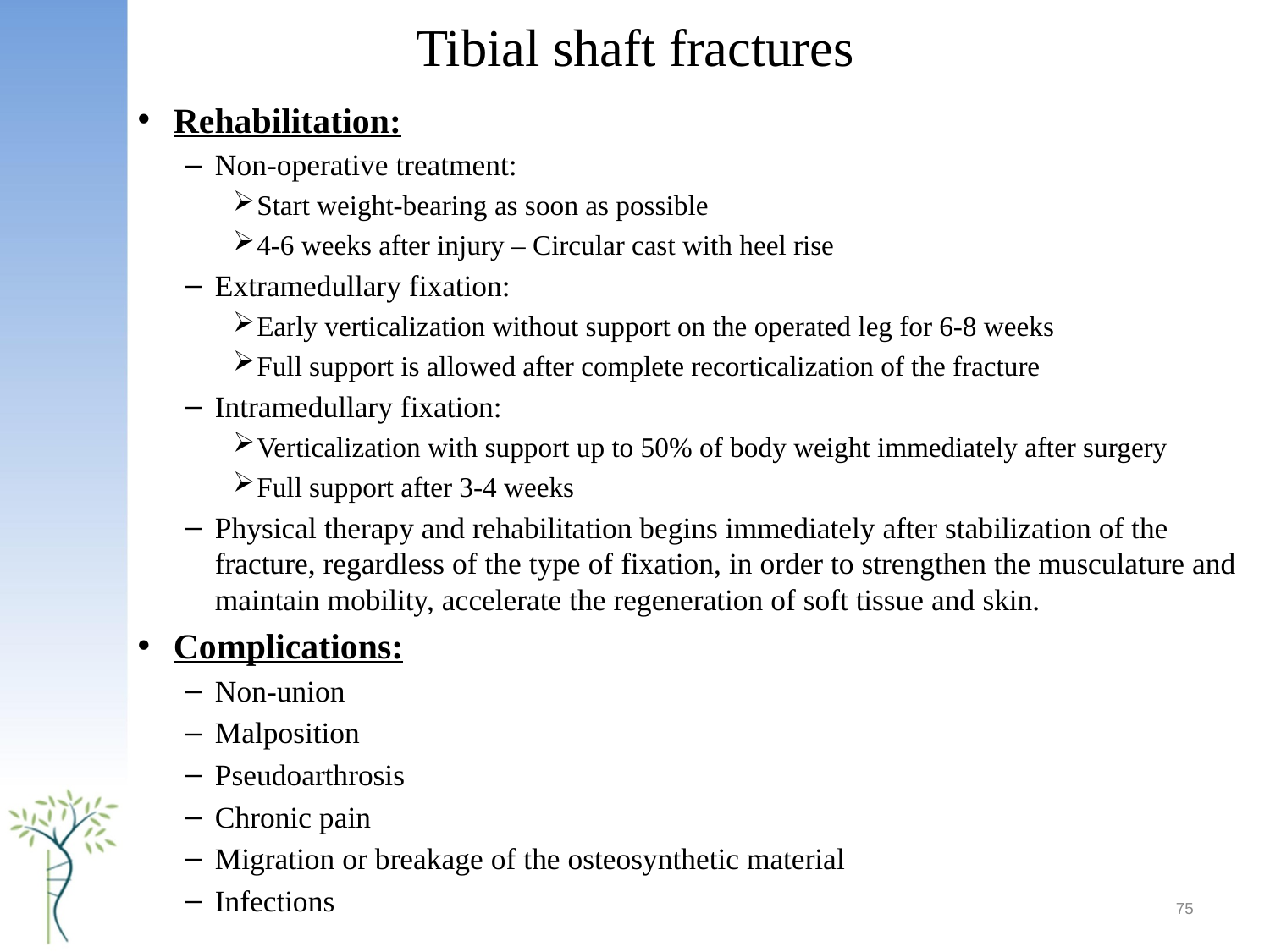

# Tibial shaft fractures
Rehabilitation:
Non-operative treatment:
Start weight-bearing as soon as possible
4-6 weeks after injury – Circular cast with heel rise
Extramedullary fixation:
Early verticalization without support on the operated leg for 6-8 weeks
Full support is allowed after complete recorticalization of the fracture
Intramedullary fixation:
Verticalization with support up to 50% of body weight immediately after surgery
Full support after 3-4 weeks
Physical therapy and rehabilitation begins immediately after stabilization of the fracture, regardless of the type of fixation, in order to strengthen the musculature and maintain mobility, accelerate the regeneration of soft tissue and skin.
Complications:
Non-union
Malposition
Pseudoarthrosis
Chronic pain
Migration or breakage of the osteosynthetic material
Infections
75